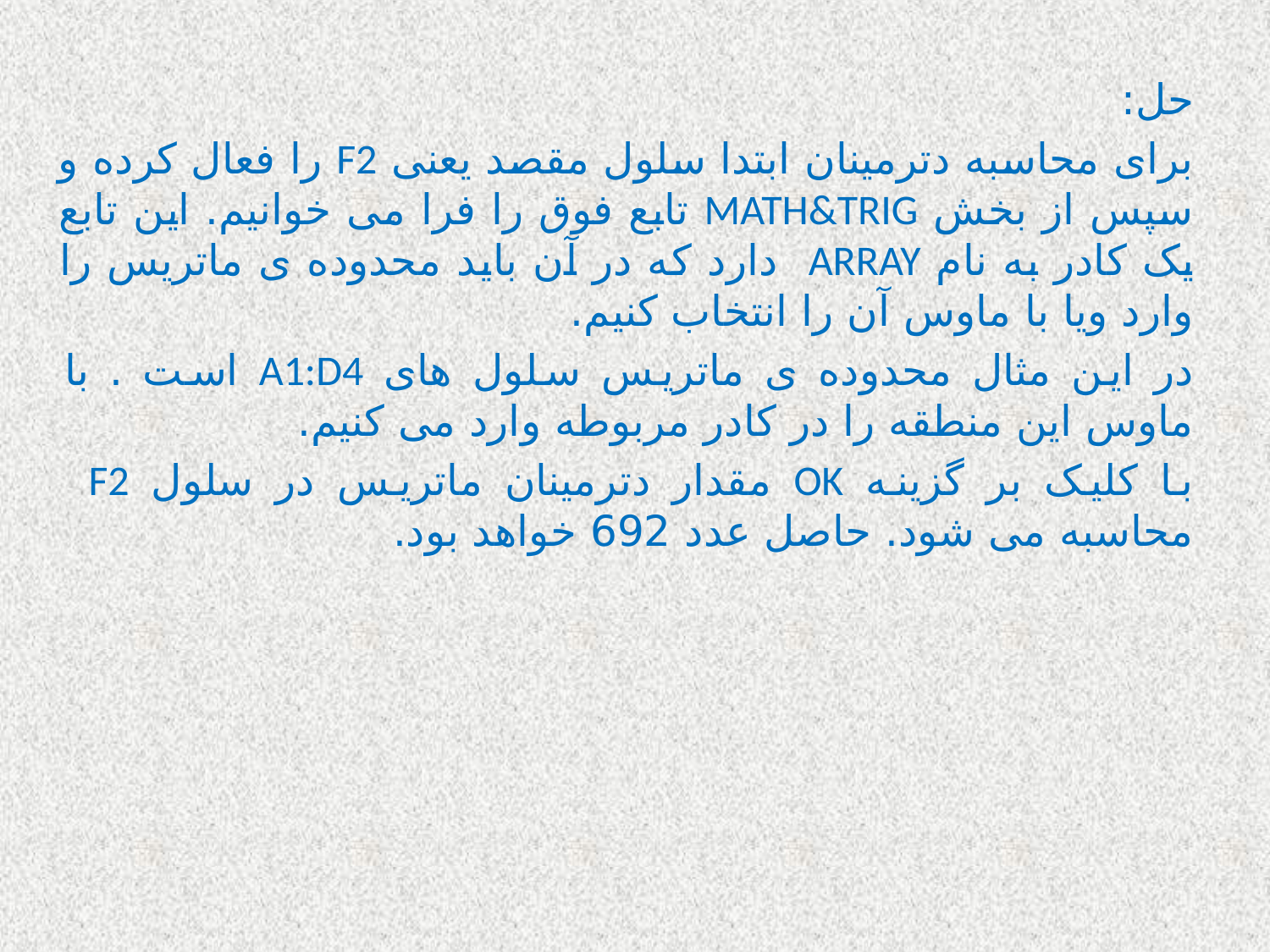

حل:
برای محاسبه دترمینان ابتدا سلول مقصد یعنی F2 را فعال کرده و سپس از بخش MATH&TRIG تابع فوق را فرا می خوانیم. این تابع یک کادر به نام ARRAY  دارد که در آن باید محدوده ی ماتریس را وارد ویا با ماوس آن را انتخاب کنیم.
در این مثال محدوده ی ماتریس سلول های A1:D4 است . با ماوس این منطقه را در کادر مربوطه وارد می کنیم.
با کلیک بر گزینه OK مقدار دترمینان ماتریس در سلول F2  محاسبه می شود. حاصل عدد 692 خواهد بود.